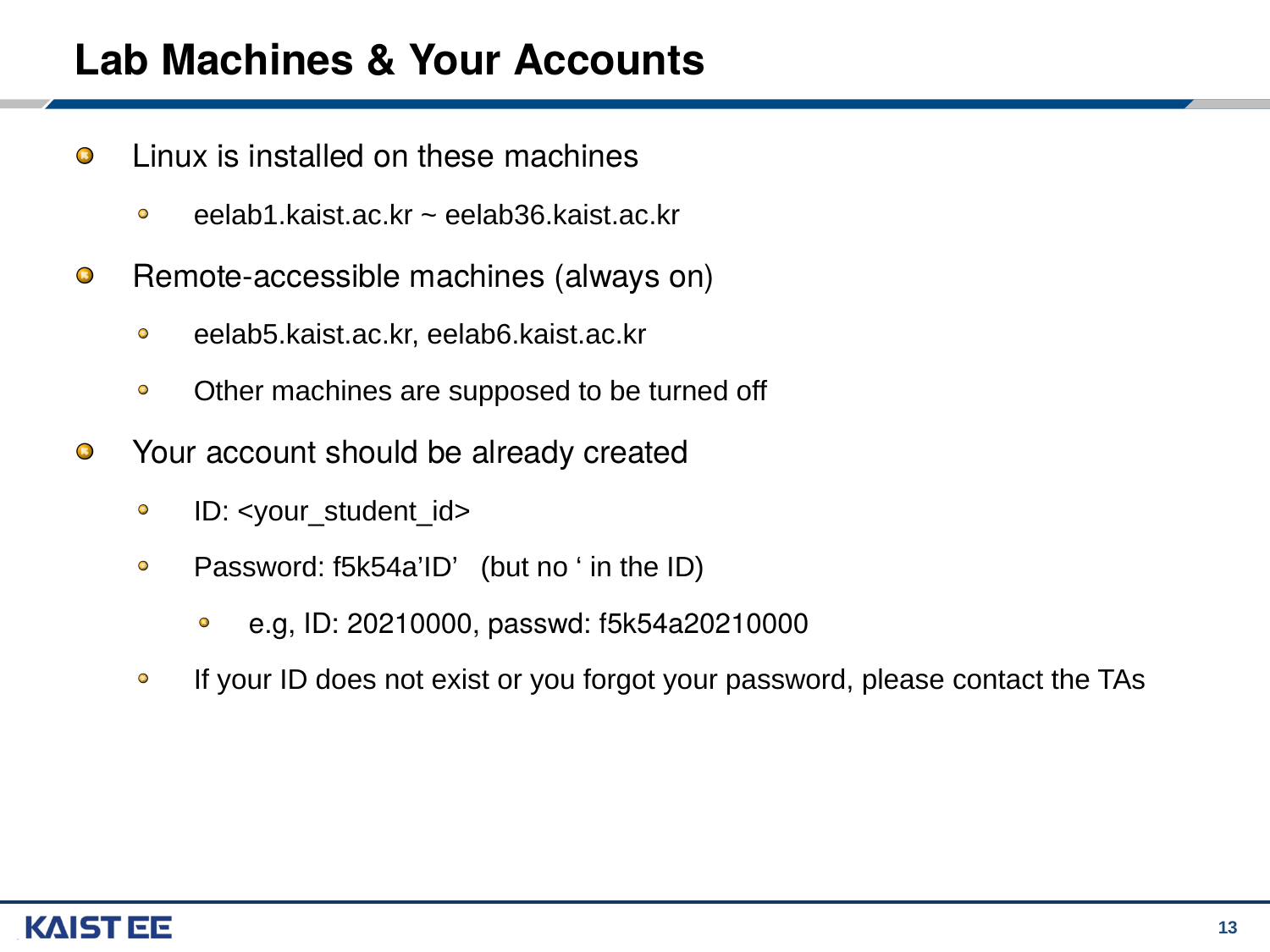

# Lab Machines & Your Accounts
Linux is installed on these machines
eelab1.kaist.ac.kr ~ eelab36.kaist.ac.kr
Remote-accessible machines (always on)
eelab5.kaist.ac.kr, eelab6.kaist.ac.kr
Other machines are supposed to be turned off
Your account should be already created
ID: <your_student_id>
Password: f5k54a’ID’   (but no ‘ in the ID)
e.g, ID: 20210000, passwd: f5k54a20210000
If your ID does not exist or you forgot your password, please contact the TAs